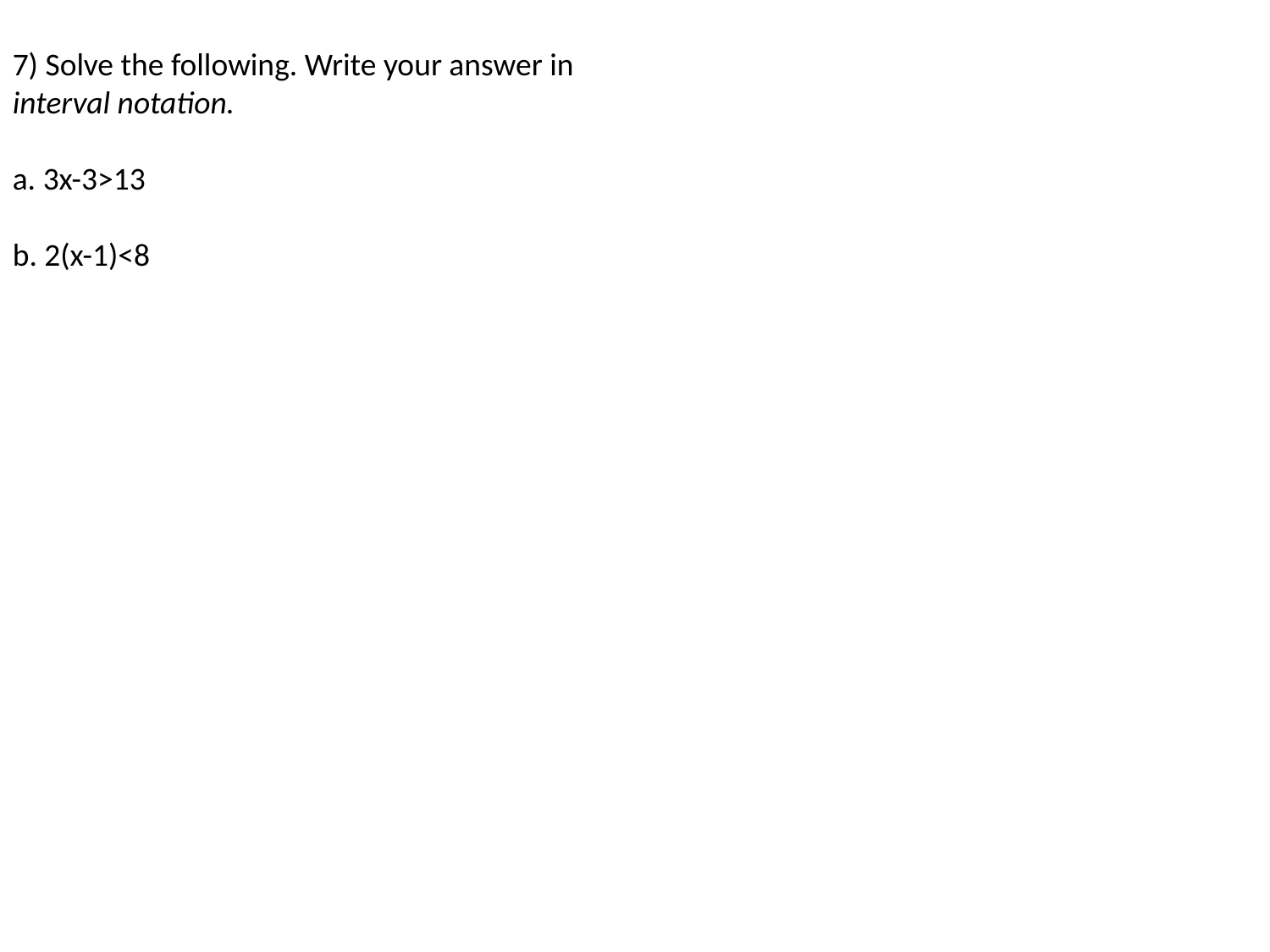

7) Solve the following. Write your answer in interval notation.

a. 3x-3>13

b. 2(x-1)<8